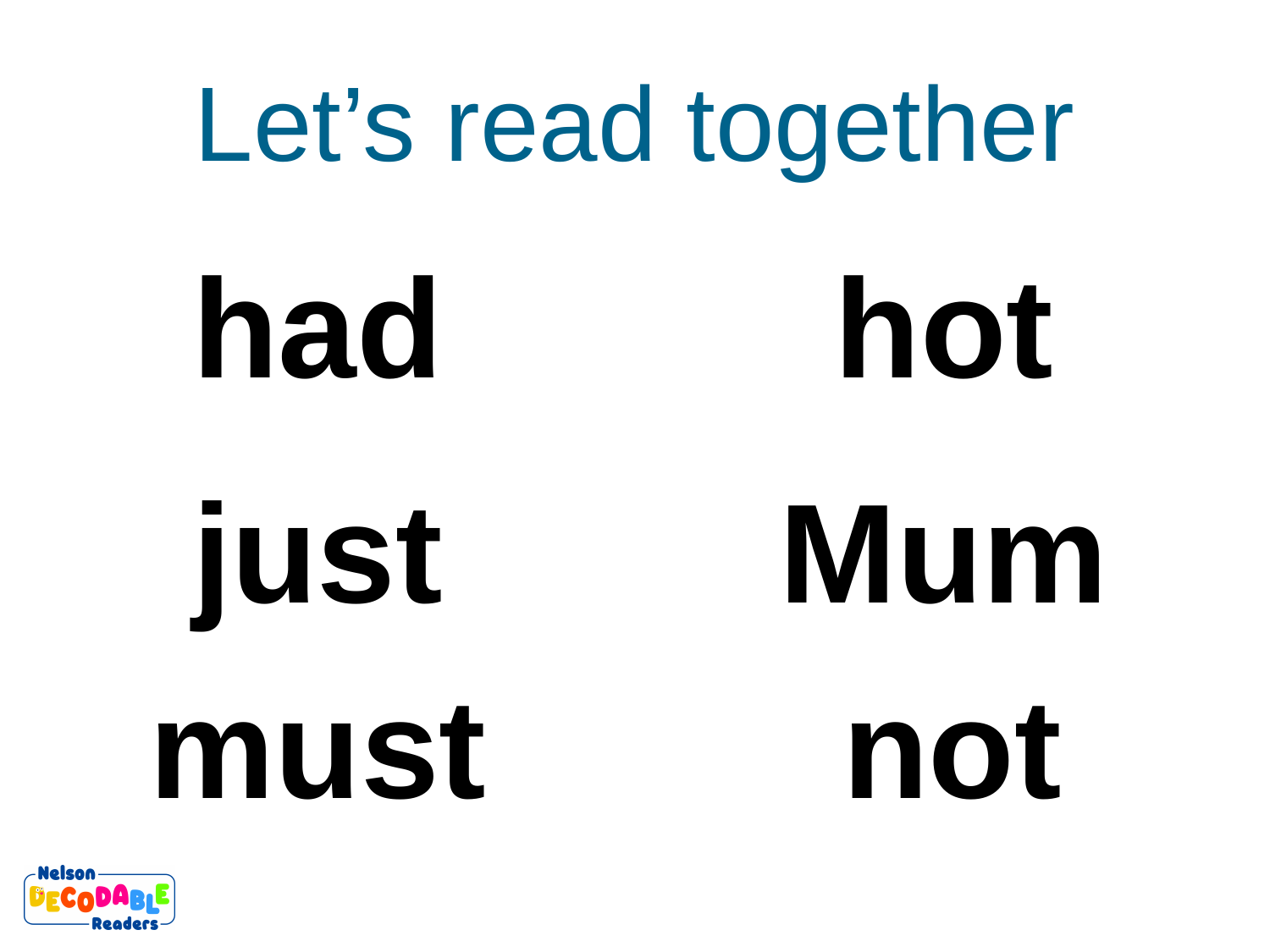

Let’s read together
had
hot
just
Mum
not
must